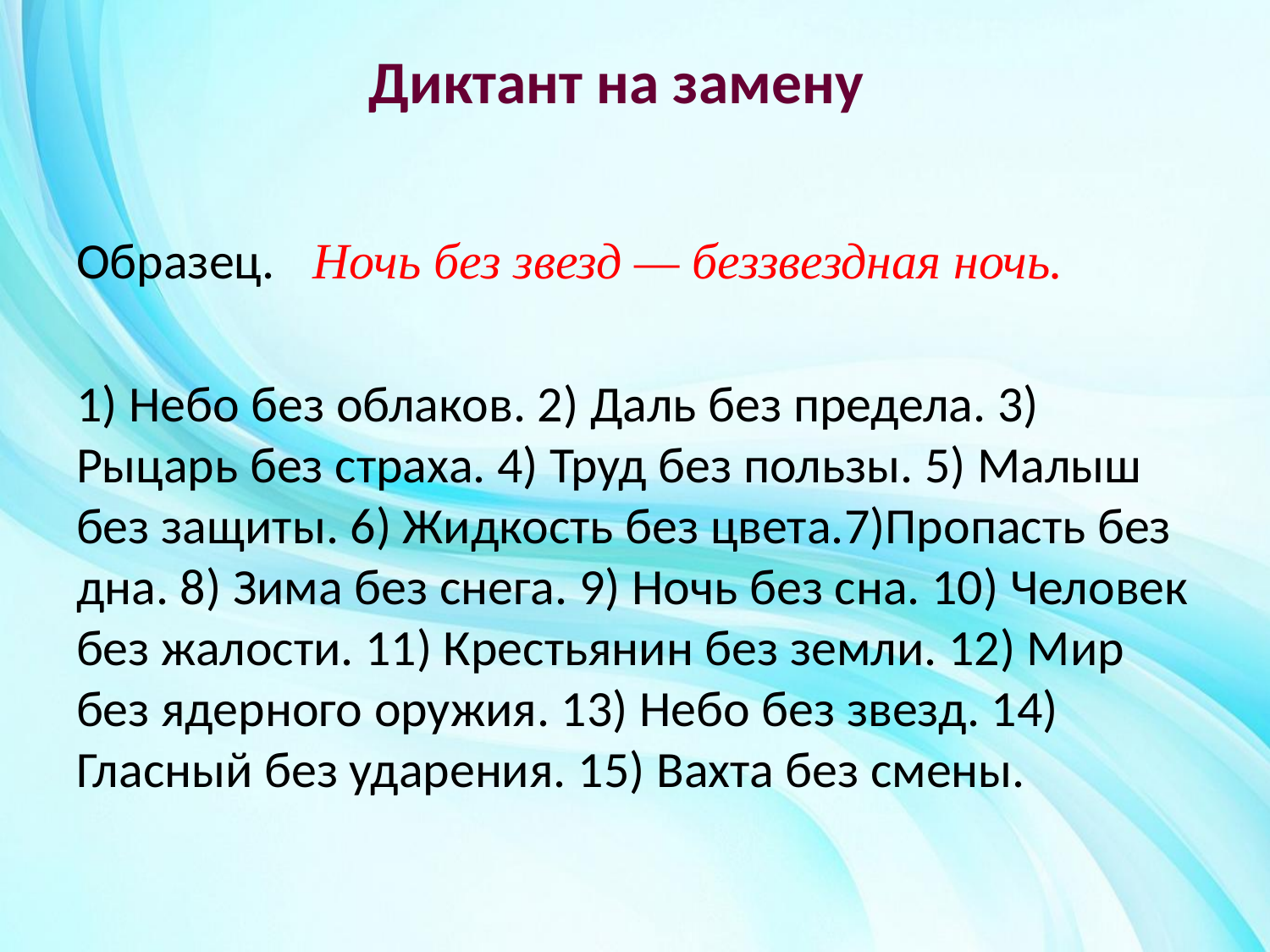

# Диктант на замену
Образец.   Ночь без звезд — беззвездная ночь.

1) Небо без облаков. 2) Даль без предела. 3) Рыцарь без страха. 4) Труд без пользы. 5) Малыш без защиты. 6) Жидкость без цвета.7)Пропасть без дна. 8) Зима без снега. 9) Ночь без сна. 10) Человек без жалости. 11) Крестьянин без земли. 12) Мир без ядерного оружия. 13) Небо без звезд. 14) Гласный без ударения. 15) Вахта без смены.